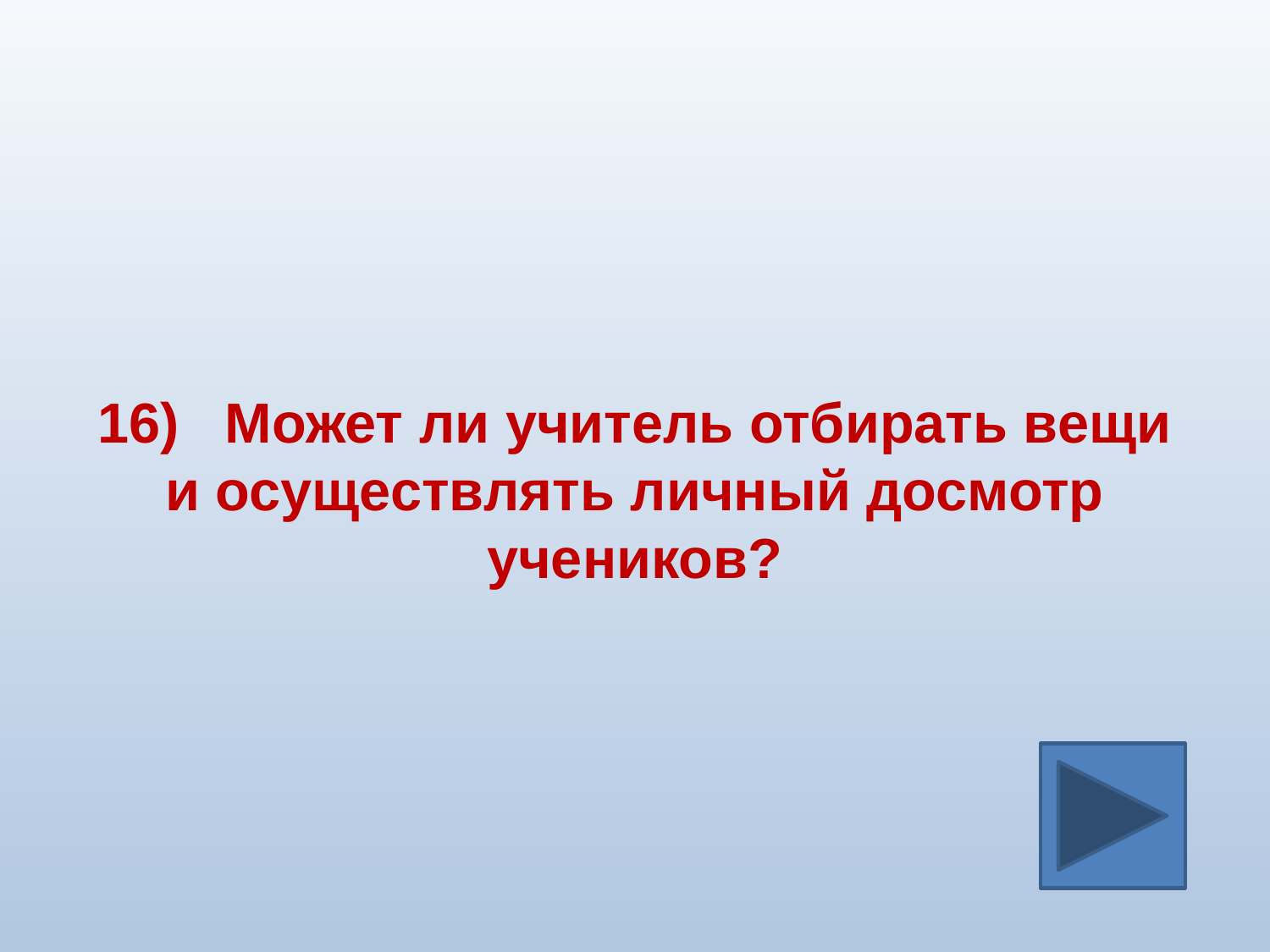

#

16)	Может ли учитель отбирать вещи и осуществлять личный досмотр учеников?